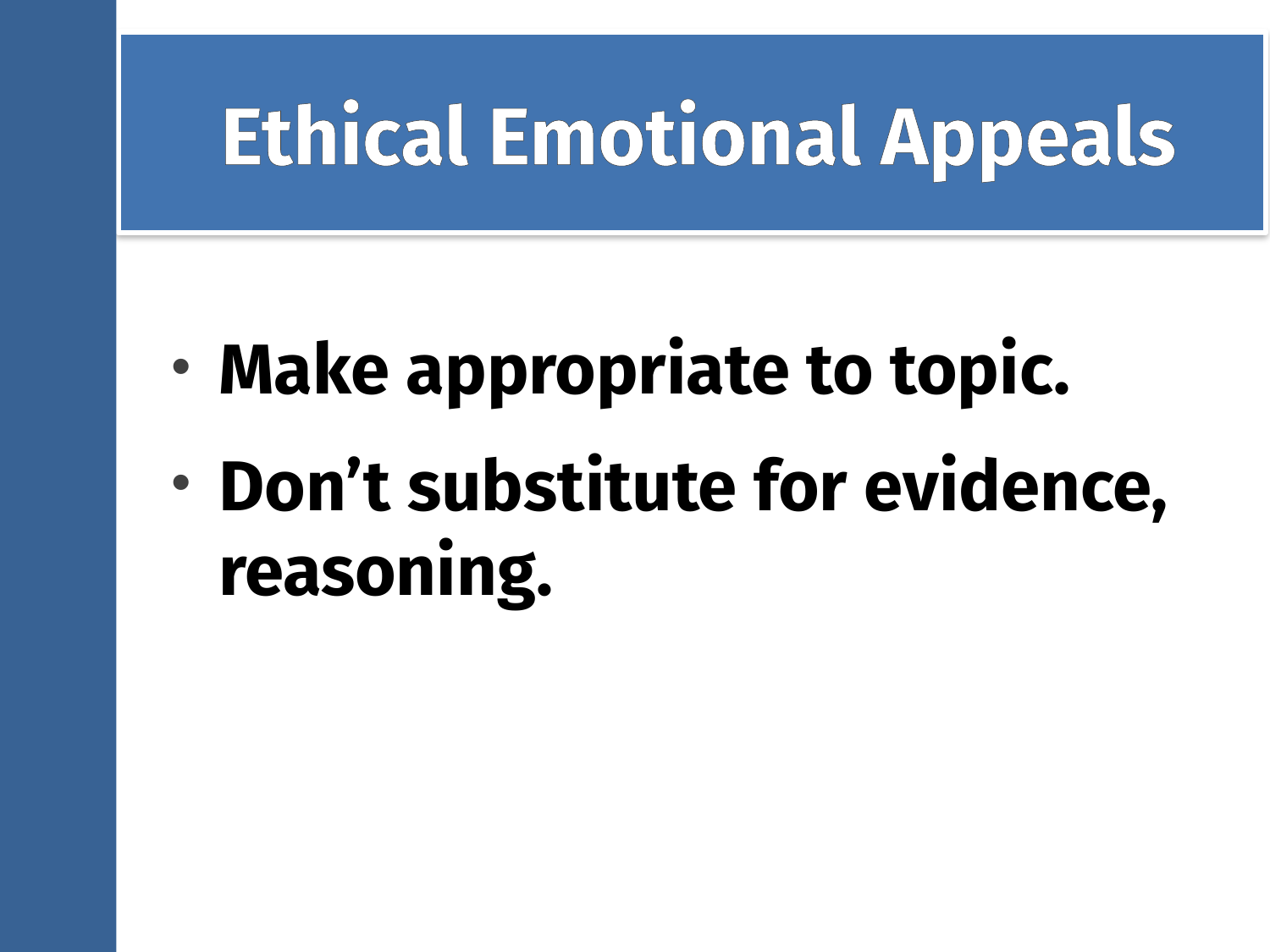

# Ethical Emotional Appeals
Make appropriate to topic.
Don’t substitute for evidence, reasoning.